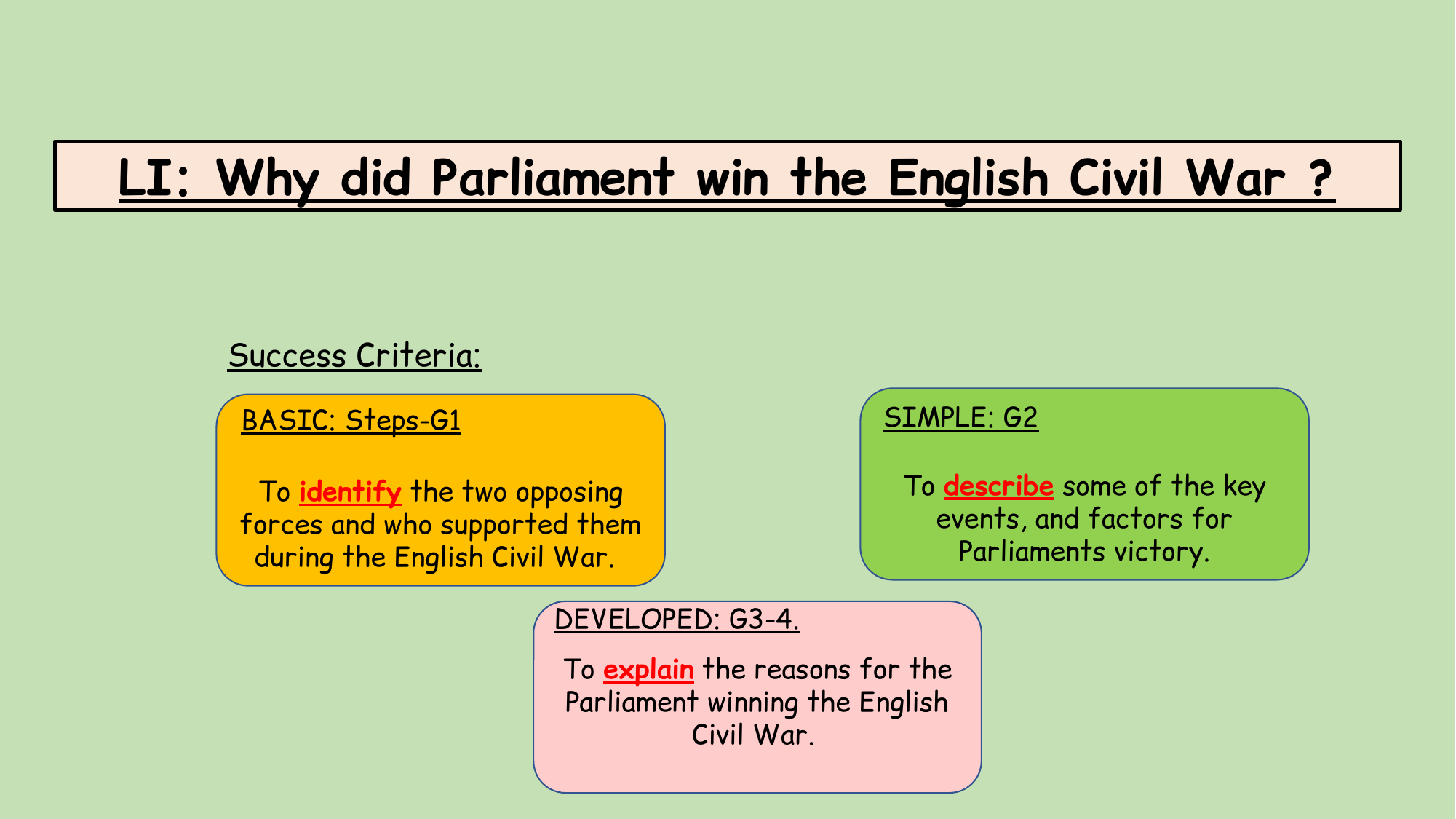

LI: Why did Parliament win the English Civil War ?
Success Criteria:

To describe some of the key events, and factors for Parliaments victory.

To identify the two opposing forces and who supported them during the English Civil War.
SIMPLE: G2
BASIC: Steps-G1
DEVELOPED: G3-4.
To explain the reasons for the Parliament winning the English Civil War.